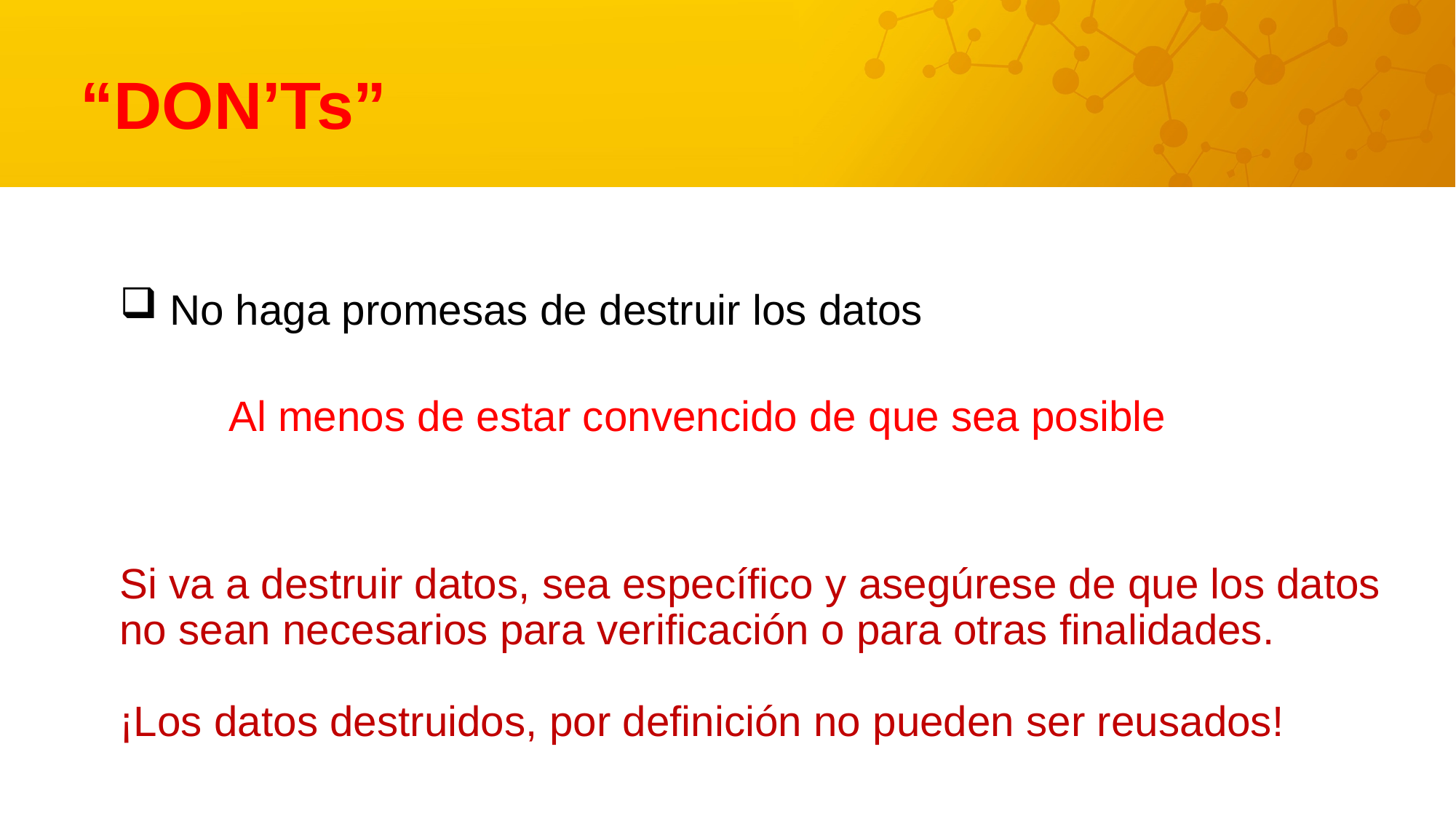

“DON’Ts”
 No haga promesas de destruir los datos
	Al menos de estar convencido de que sea posible

Si va a destruir datos, sea específico y asegúrese de que los datos no sean necesarios para verificación o para otras finalidades.
¡Los datos destruidos, por definición no pueden ser reusados!